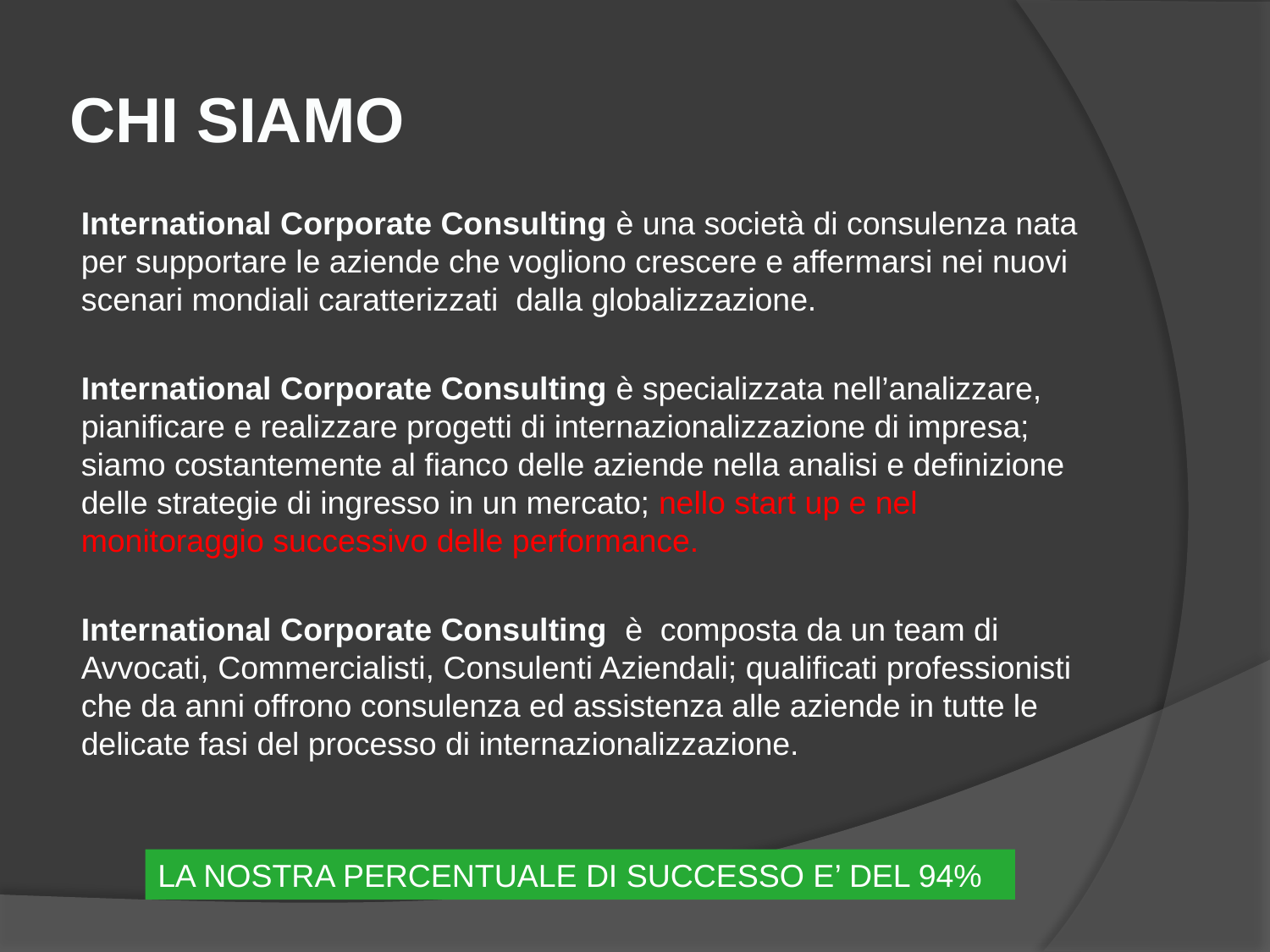

# CHI SIAMO
International Corporate Consulting è una società di consulenza nata per supportare le aziende che vogliono crescere e affermarsi nei nuovi scenari mondiali caratterizzati  dalla globalizzazione.

International Corporate Consulting è specializzata nell’analizzare, pianificare e realizzare progetti di internazionalizzazione di impresa; siamo costantemente al fianco delle aziende nella analisi e definizione delle strategie di ingresso in un mercato; nello start up e nel monitoraggio successivo delle performance.

International Corporate Consulting  è  composta da un team di  Avvocati, Commercialisti, Consulenti Aziendali; qualificati professionisti che da anni offrono consulenza ed assistenza alle aziende in tutte le delicate fasi del processo di internazionalizzazione.

LA NOSTRA PERCENTUALE DI SUCCESSO E’ DEL 94%